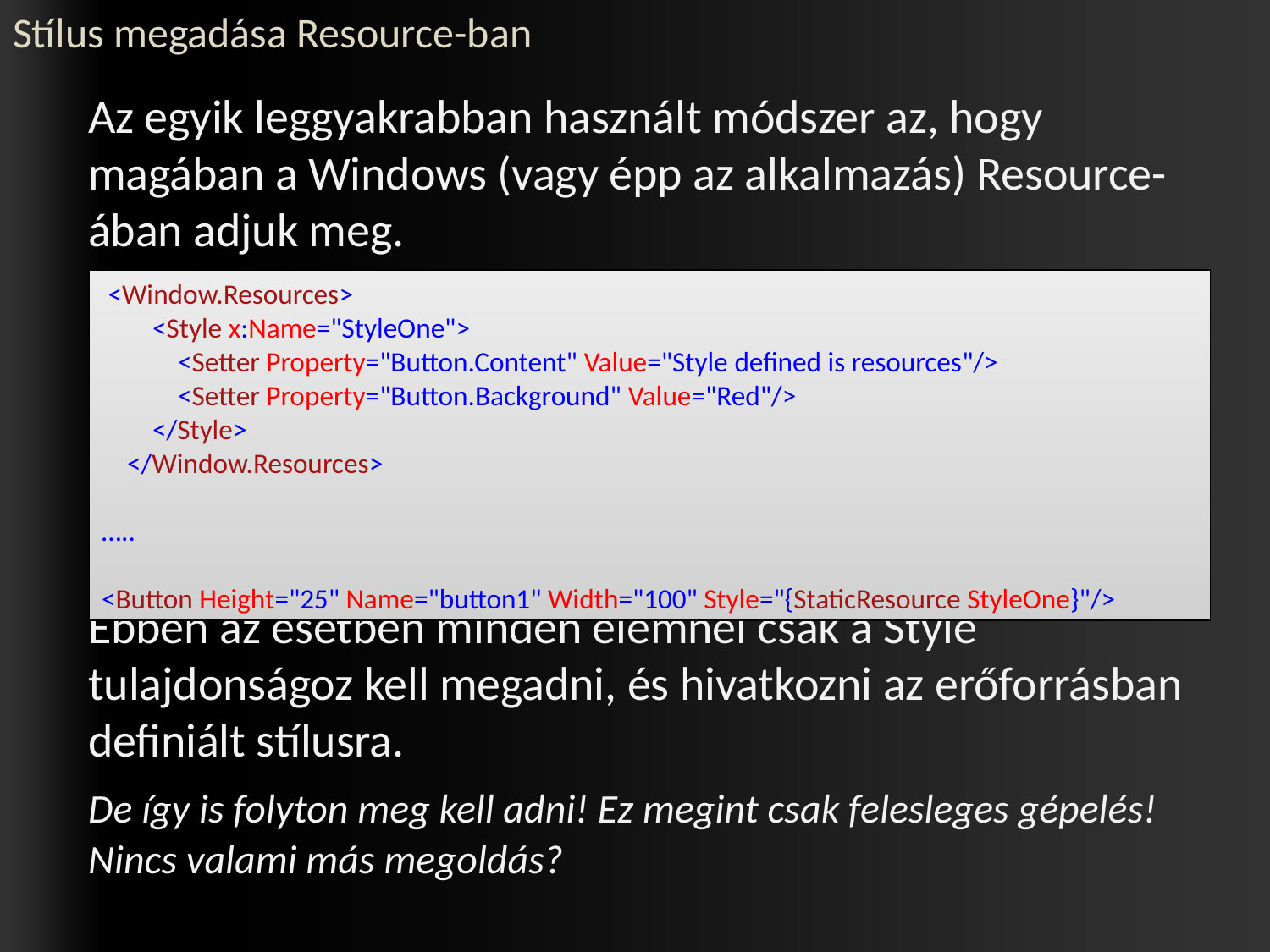

# Stílus megadása Resource-ban
	Az egyik leggyakrabban használt módszer az, hogy magában a Windows (vagy épp az alkalmazás) Resource-ában adjuk meg.

	Ebben az esetben minden elemnél csak a Style tulajdonságoz kell megadni, és hivatkozni az erőforrásban definiált stílusra.
	De így is folyton meg kell adni! Ez megint csak felesleges gépelés! Nincs valami más megoldás?
 <Window.Resources>
        <Style x:Name="StyleOne">
            <Setter Property="Button.Content" Value="Style defined is resources"/>
            <Setter Property="Button.Background" Value="Red"/>
        </Style>
    </Window.Resources>

…..

<Button Height="25" Name="button1" Width="100" Style="{StaticResource StyleOne}"/>